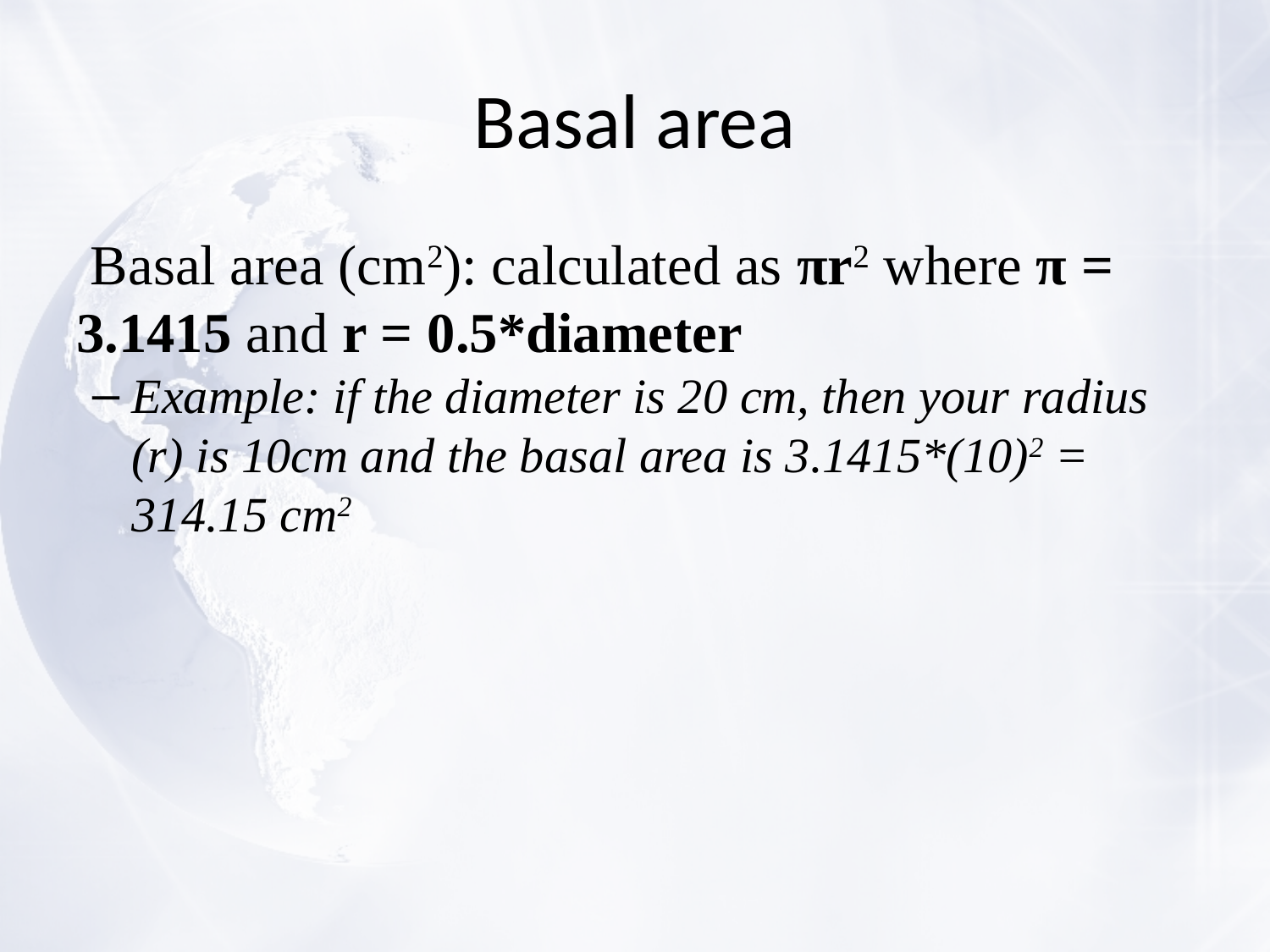

# Basal area
 Basal area (cm2): calculated as πr2 where π = 3.1415 and r = 0.5*diameter
Example: if the diameter is 20 cm, then your radius (r) is 10cm and the basal area is 3.1415*(10)2 = 314.15 cm2